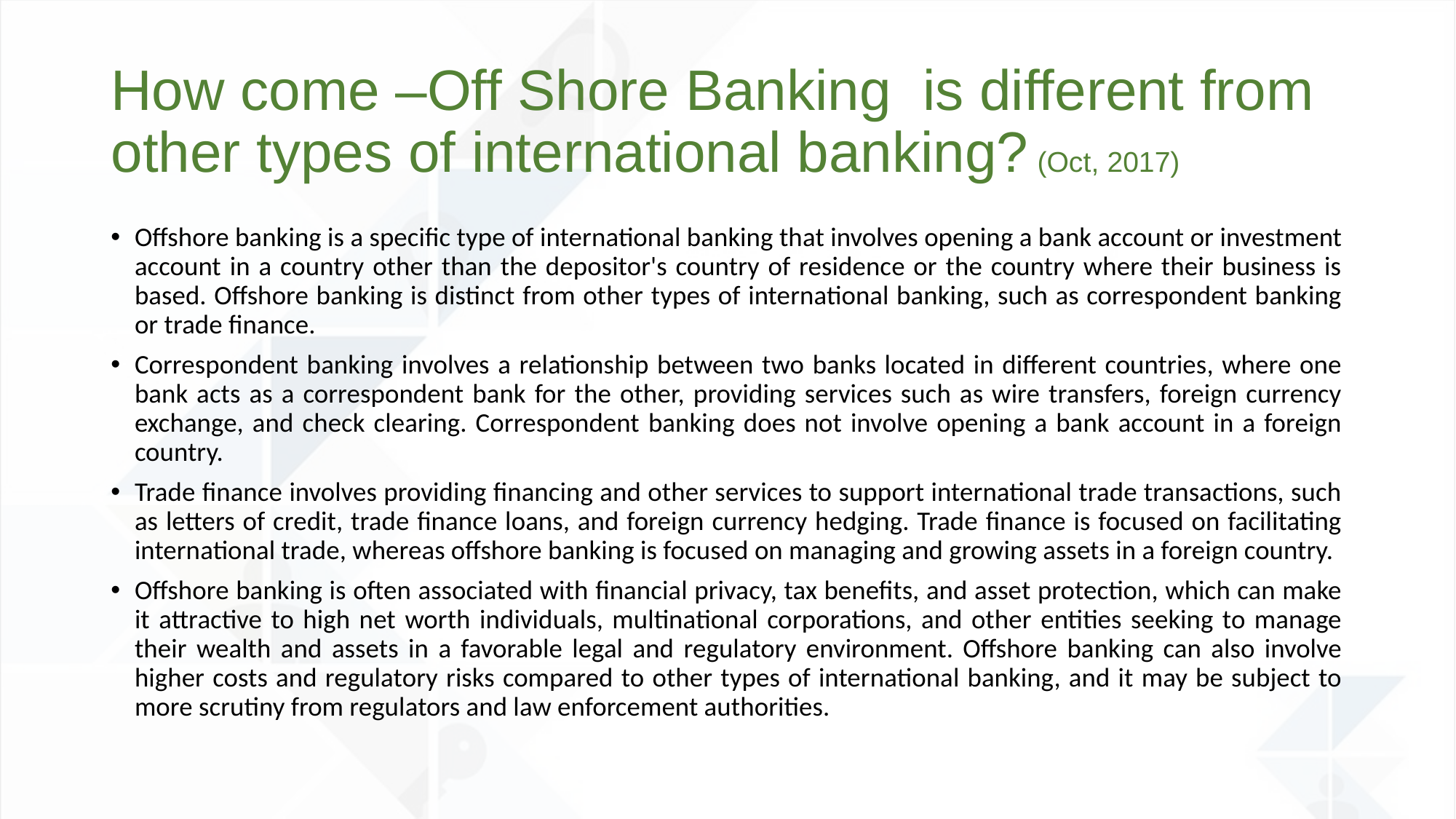

# How come –Off Shore Banking  is different from other types of international banking? (Oct, 2017)
Offshore banking is a specific type of international banking that involves opening a bank account or investment account in a country other than the depositor's country of residence or the country where their business is based. Offshore banking is distinct from other types of international banking, such as correspondent banking or trade finance.
Correspondent banking involves a relationship between two banks located in different countries, where one bank acts as a correspondent bank for the other, providing services such as wire transfers, foreign currency exchange, and check clearing. Correspondent banking does not involve opening a bank account in a foreign country.
Trade finance involves providing financing and other services to support international trade transactions, such as letters of credit, trade finance loans, and foreign currency hedging. Trade finance is focused on facilitating international trade, whereas offshore banking is focused on managing and growing assets in a foreign country.
Offshore banking is often associated with financial privacy, tax benefits, and asset protection, which can make it attractive to high net worth individuals, multinational corporations, and other entities seeking to manage their wealth and assets in a favorable legal and regulatory environment. Offshore banking can also involve higher costs and regulatory risks compared to other types of international banking, and it may be subject to more scrutiny from regulators and law enforcement authorities.